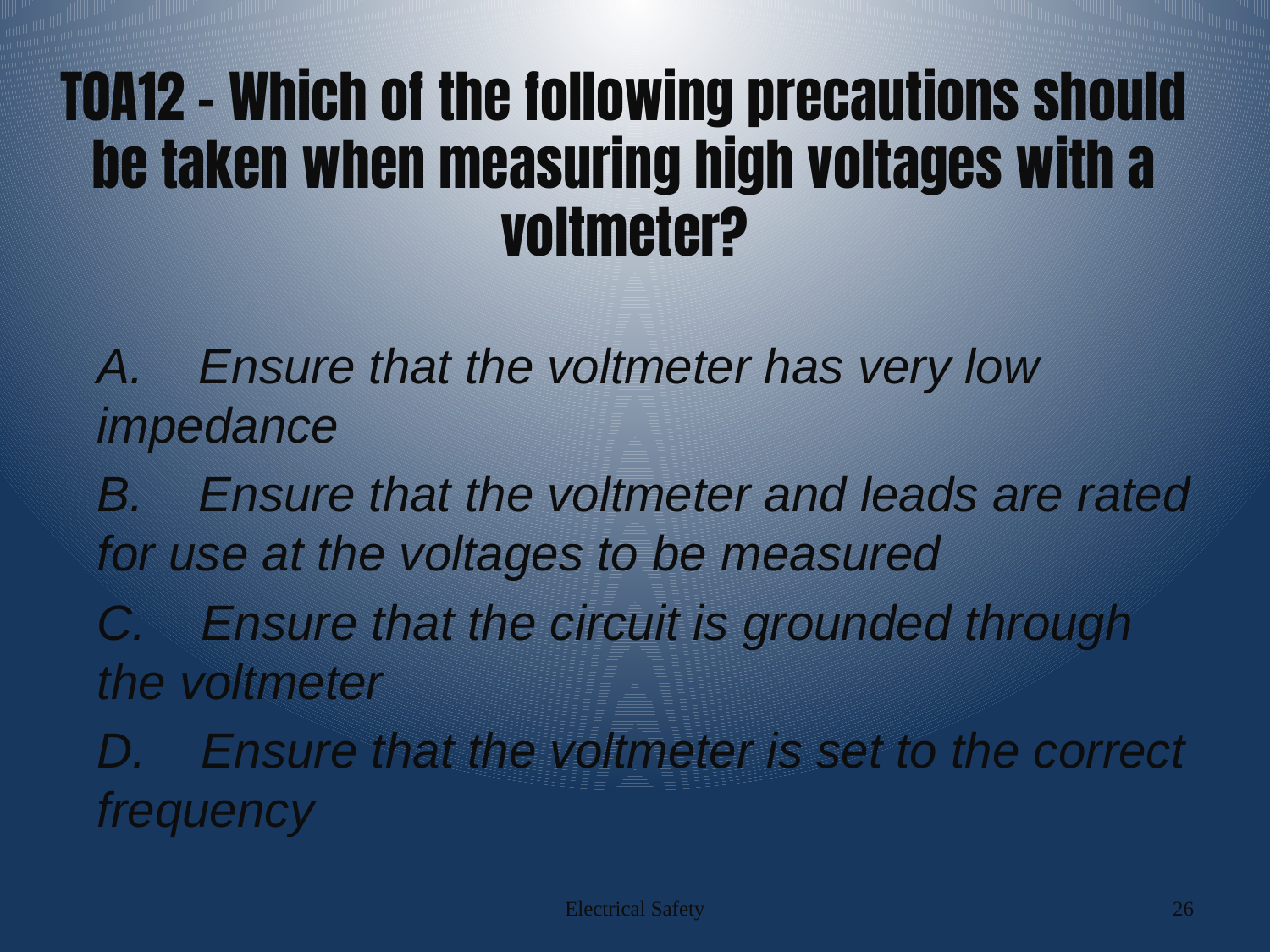

# T0A12 – Which of the following precautions should be taken when measuring high voltages with a voltmeter?
A.    Ensure that the voltmeter has very low impedance
B.    Ensure that the voltmeter and leads are rated for use at the voltages to be measured
C.    Ensure that the circuit is grounded through the voltmeter
D.    Ensure that the voltmeter is set to the correct frequency
Electrical Safety
26